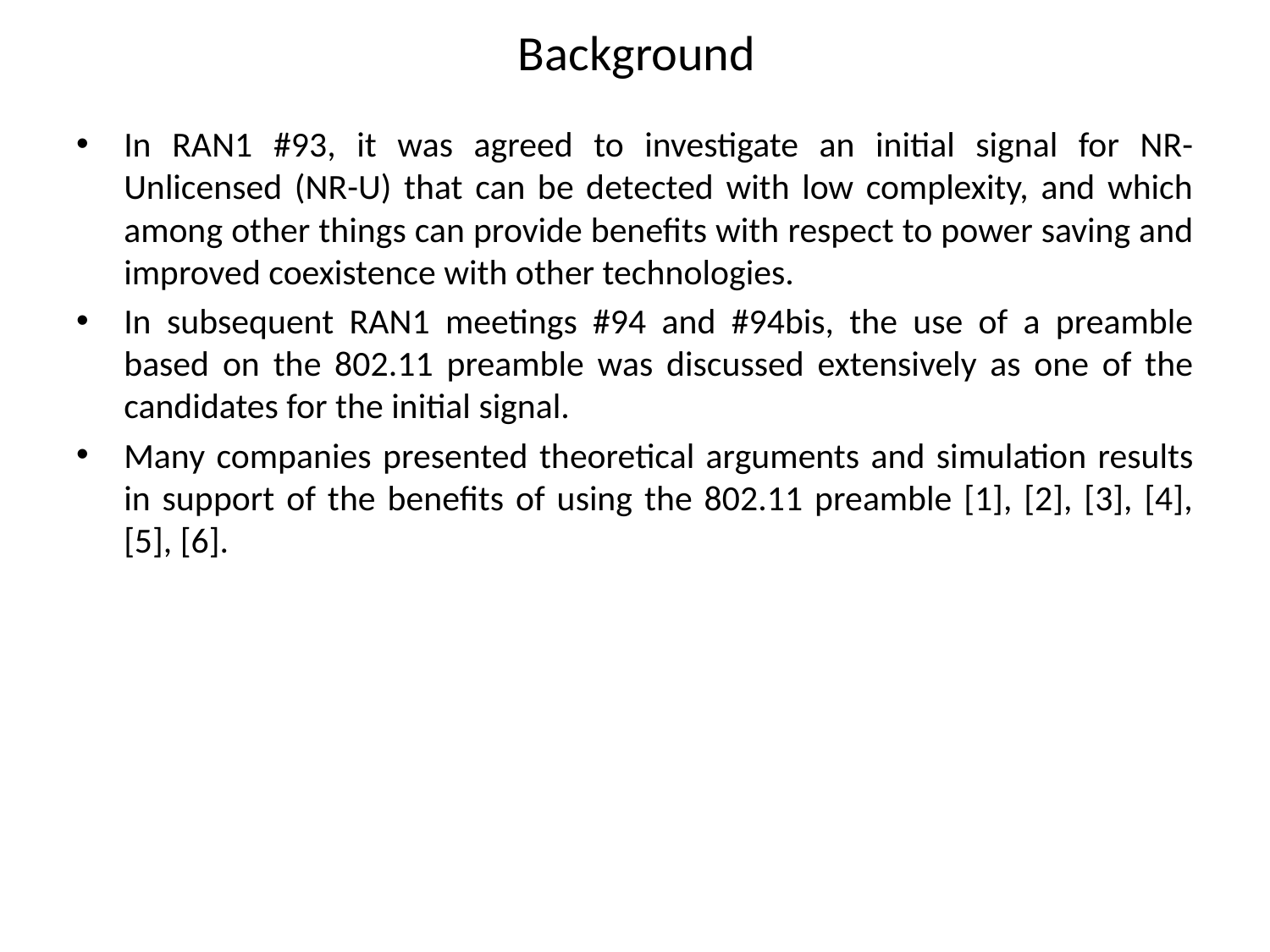

# Background

In RAN1 #93, it was agreed to investigate an initial signal for NR-Unlicensed (NR-U) that can be detected with low complexity, and which among other things can provide benefits with respect to power saving and improved coexistence with other technologies.
In subsequent RAN1 meetings #94 and #94bis, the use of a preamble based on the 802.11 preamble was discussed extensively as one of the candidates for the initial signal.
Many companies presented theoretical arguments and simulation results in support of the benefits of using the 802.11 preamble [1], [2], [3], [4], [5], [6].